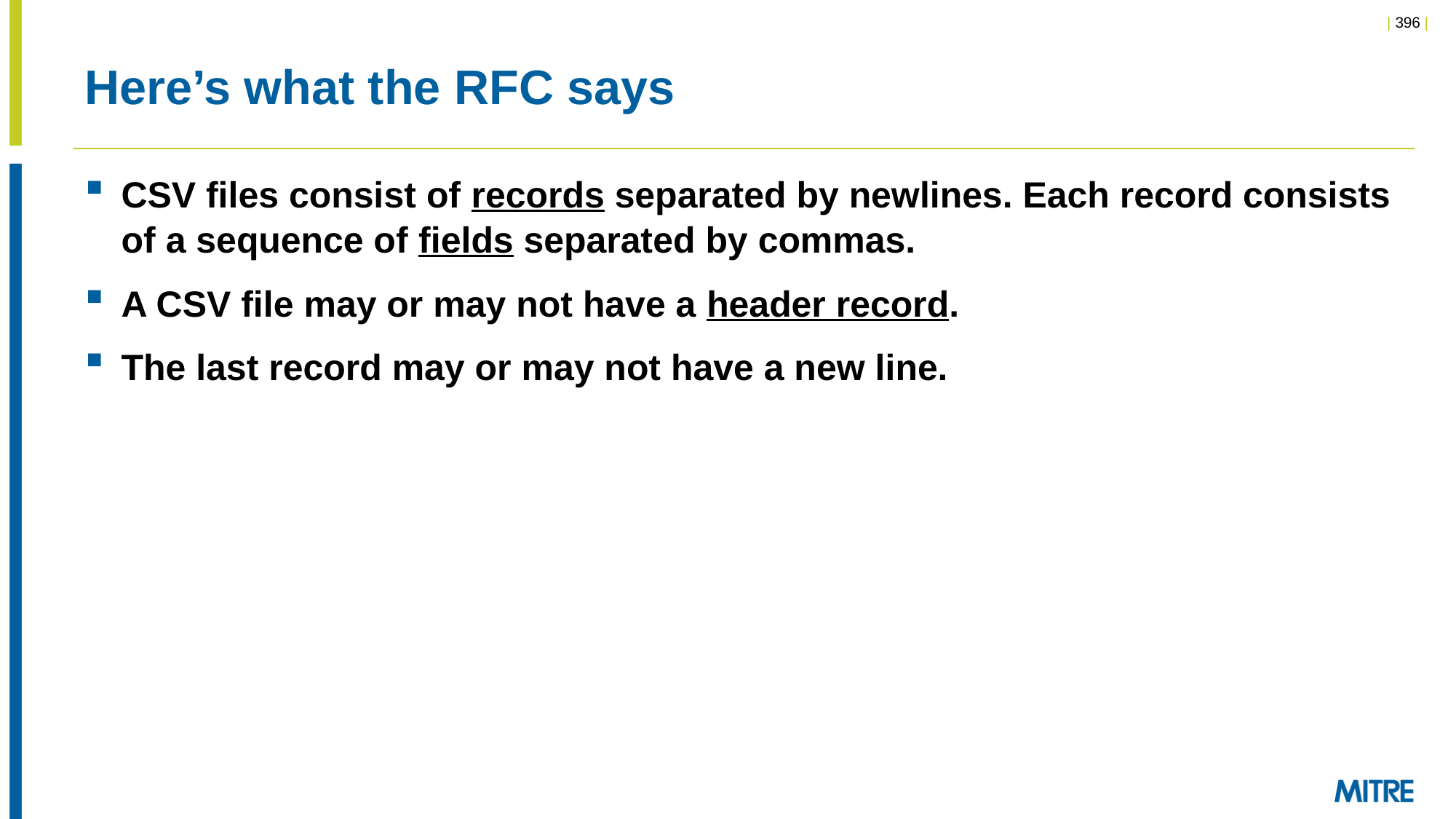

# Here’s what the RFC says
CSV files consist of records separated by newlines. Each record consists of a sequence of fields separated by commas.
A CSV file may or may not have a header record.
The last record may or may not have a new line.